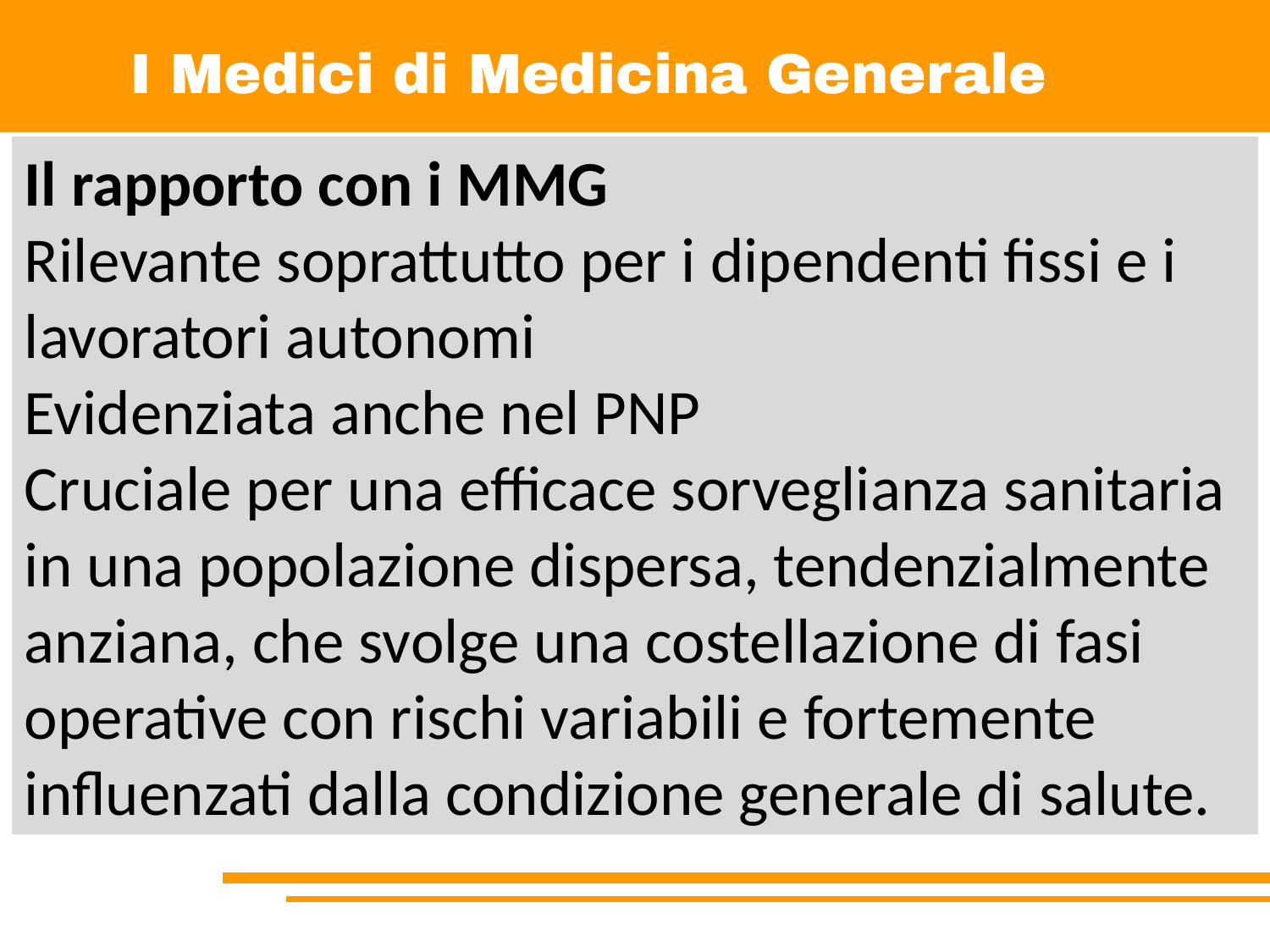

I Medici di Medicina Generale
Il rapporto con i MMG
Rilevante soprattutto per i dipendenti fissi e i lavoratori autonomi
Evidenziata anche nel PNP
Cruciale per una efficace sorveglianza sanitaria in una popolazione dispersa, tendenzialmente anziana, che svolge una costellazione di fasi operative con rischi variabili e fortemente influenzati dalla condizione generale di salute.